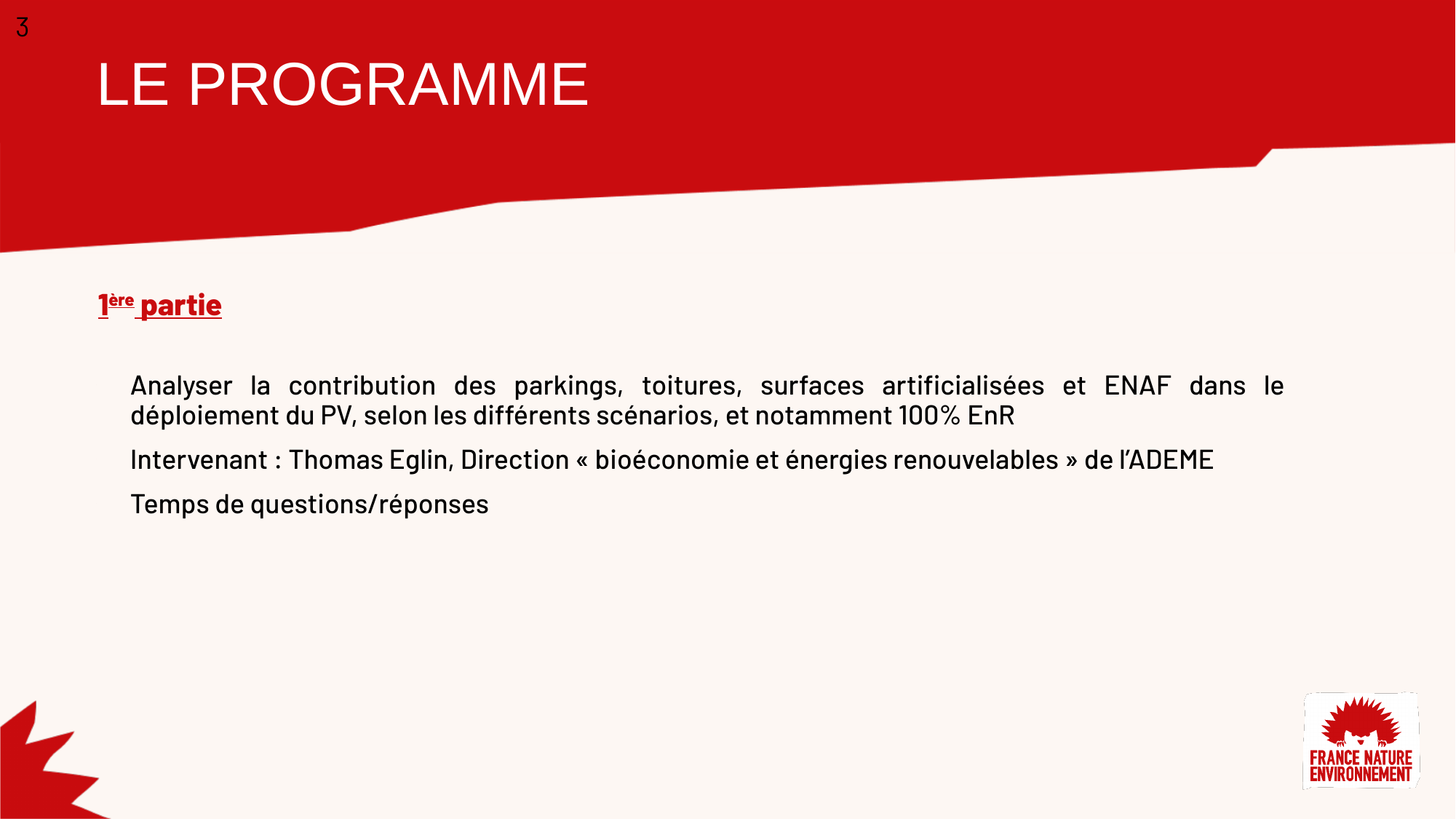

3
LE PROGRAMME
1ère partie
Analyser la contribution des parkings, toitures, surfaces artificialisées et ENAF dans le déploiement du PV, selon les différents scénarios, et notamment 100% EnR
Intervenant : Thomas Eglin, Direction « bioéconomie et énergies renouvelables » de l’ADEME
Temps de questions/réponses